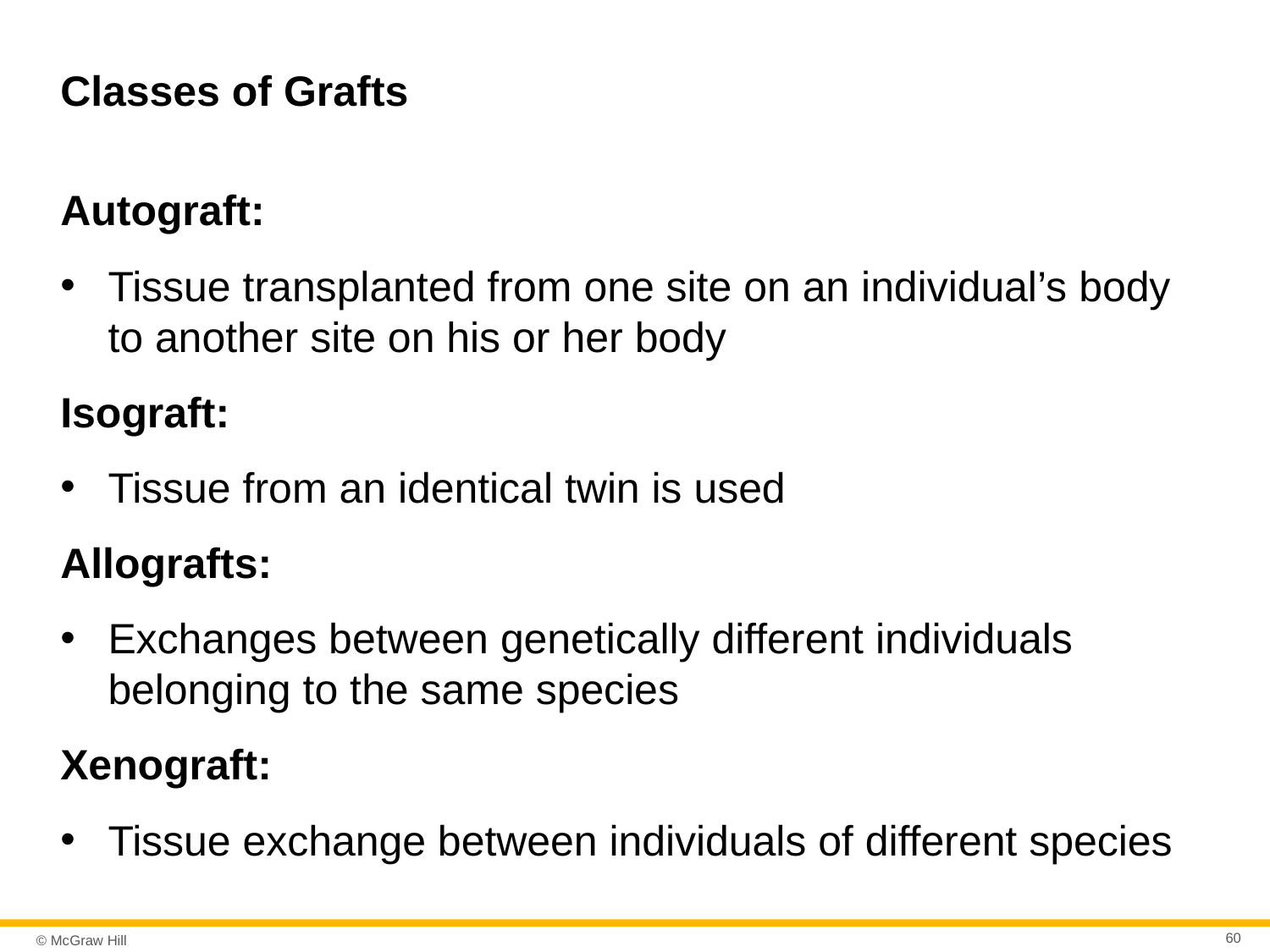

# Classes of Grafts
Autograft:
Tissue transplanted from one site on an individual’s body to another site on his or her body
Isograft:
Tissue from an identical twin is used
Allografts:
Exchanges between genetically different individuals belonging to the same species
Xenograft:
Tissue exchange between individuals of different species